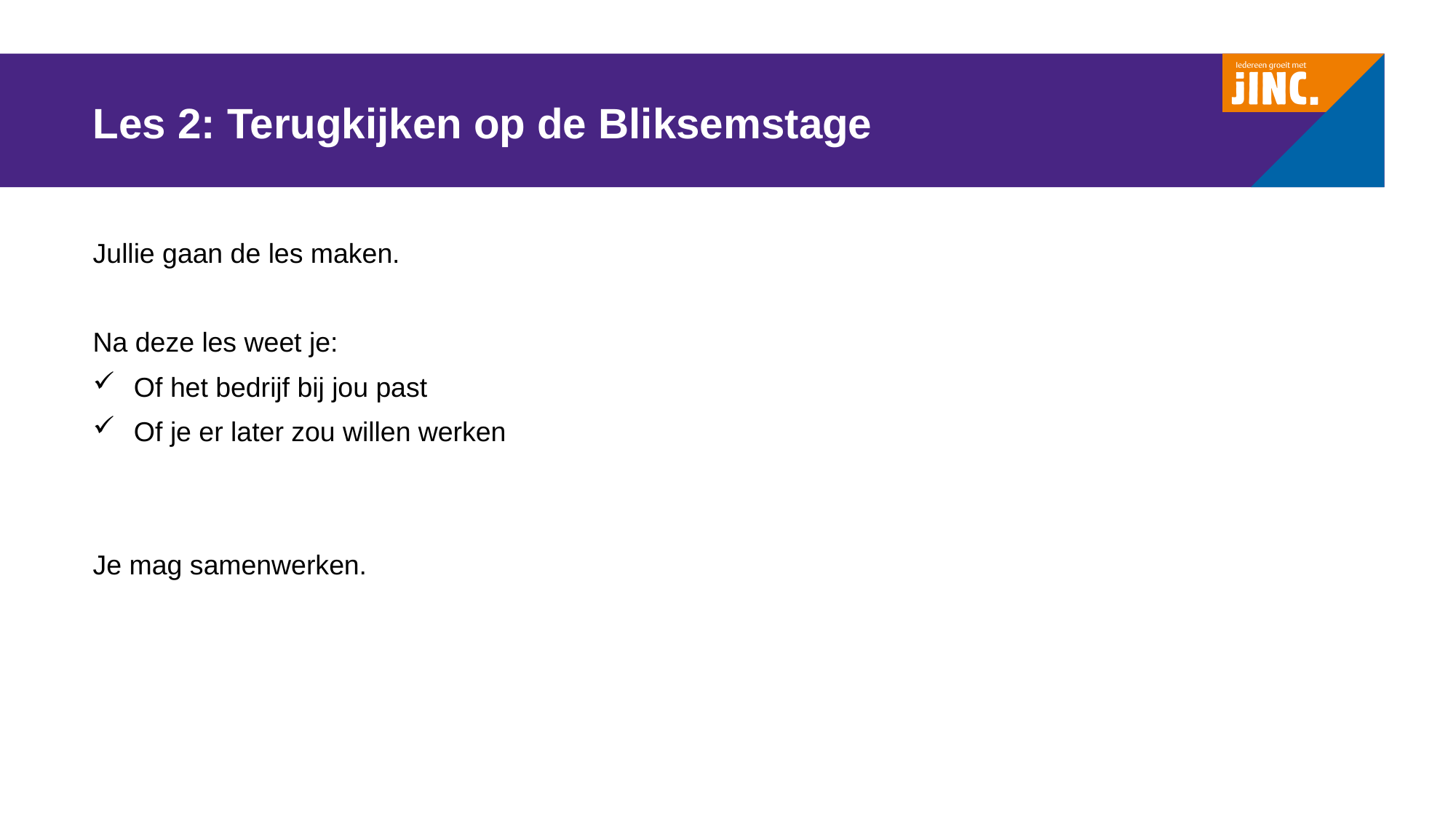

# Les 2: Terugkijken op de Bliksemstage
Jullie gaan de les maken.

Na deze les weet je:
Of het bedrijf bij jou past
Of je er later zou willen werken

Je mag samenwerken.